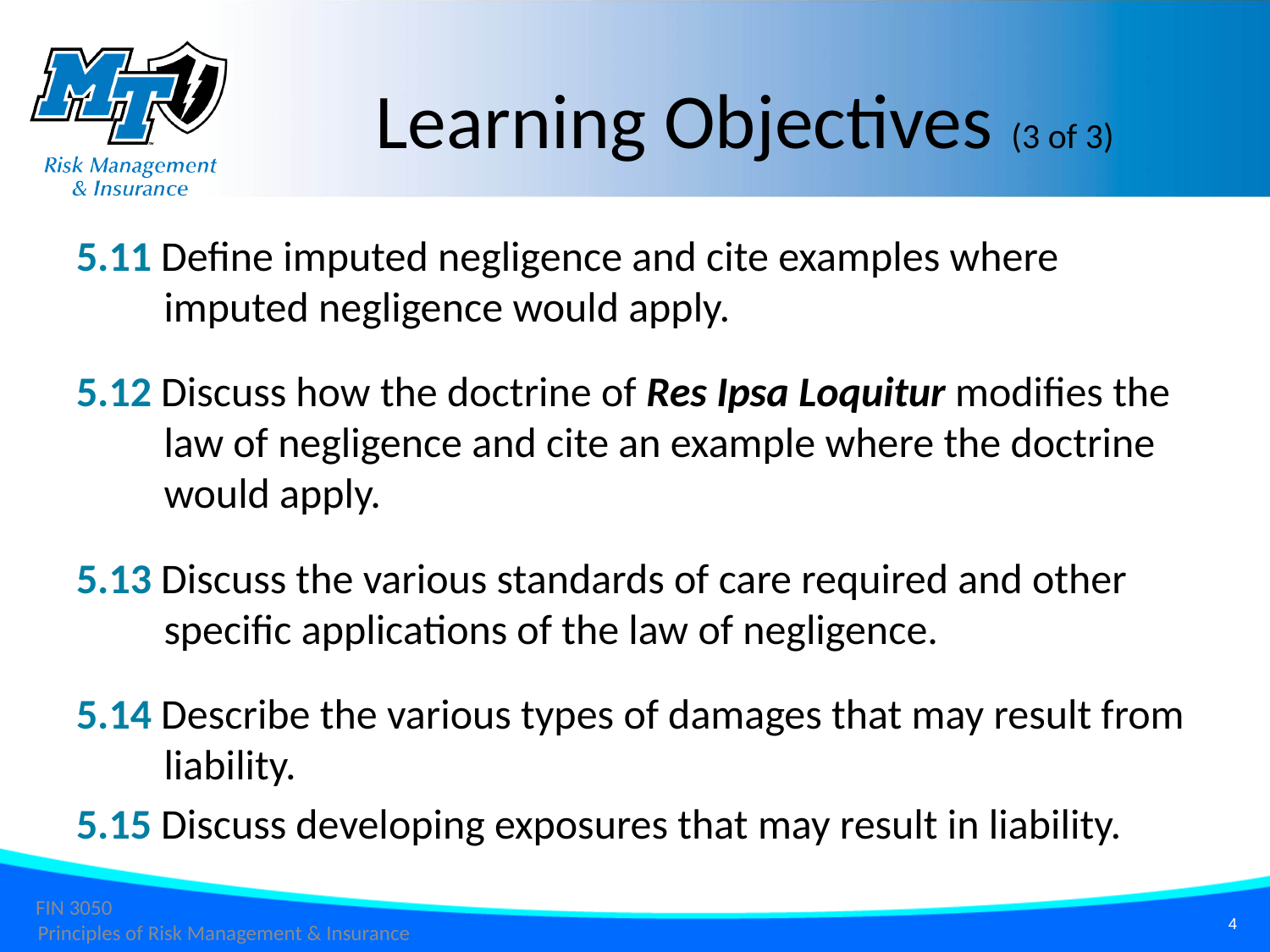

# Learning Objectives (3 of 3)
5.11 Define imputed negligence and cite examples where imputed negligence would apply.

5.12 Discuss how the doctrine of Res Ipsa Loquitur modifies the law of negligence and cite an example where the doctrine would apply.

5.13 Discuss the various standards of care required and other specific applications of the law of negligence.

5.14 Describe the various types of damages that may result from liability.
5.15 Discuss developing exposures that may result in liability.

4